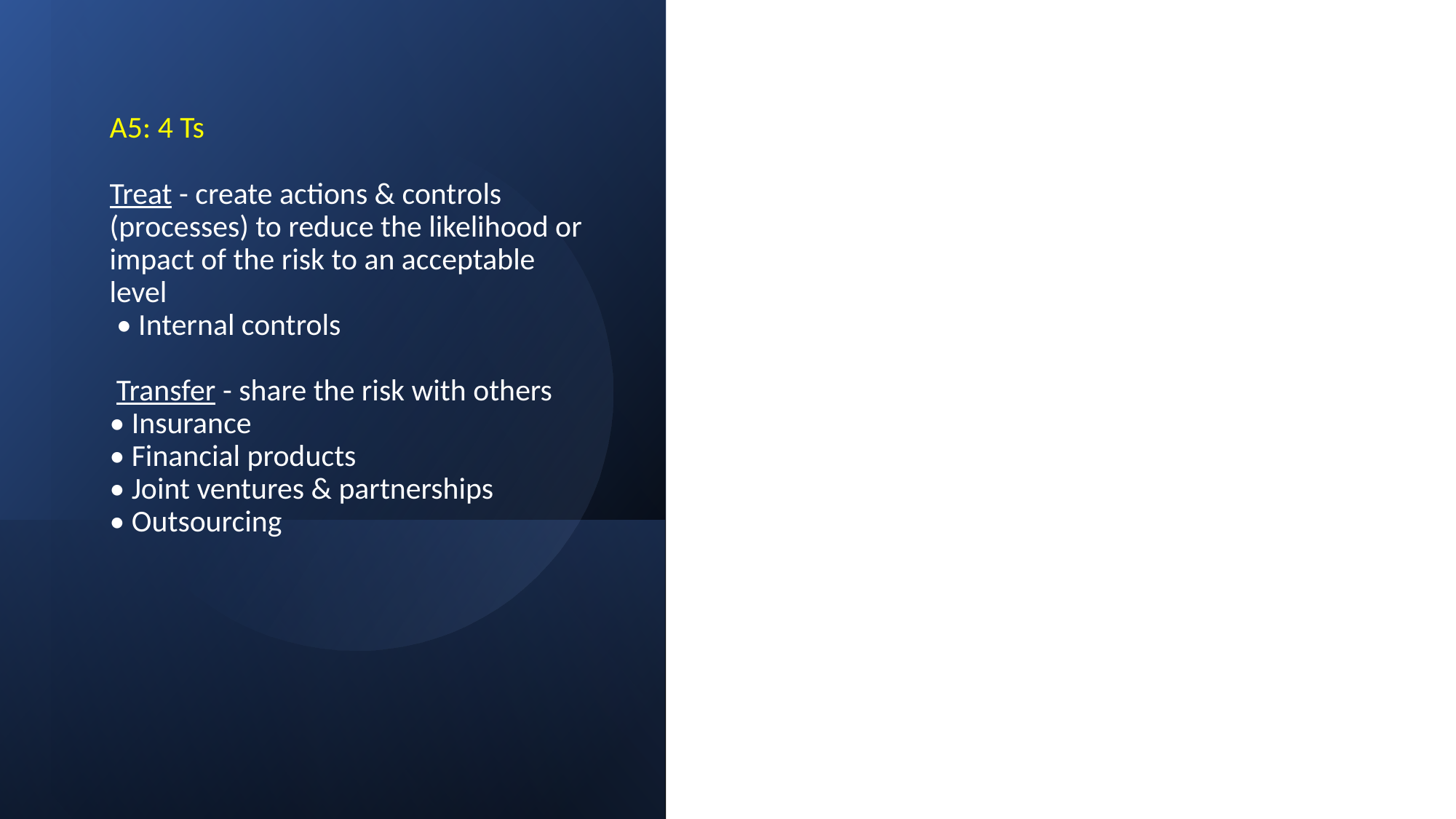

# A5: 4 Ts Treat - create actions & controls (processes) to reduce the likelihood or impact of the risk to an acceptable level • Internal controls Transfer - share the risk with others • Insurance • Financial products • Joint ventures & partnerships • Outsourcing